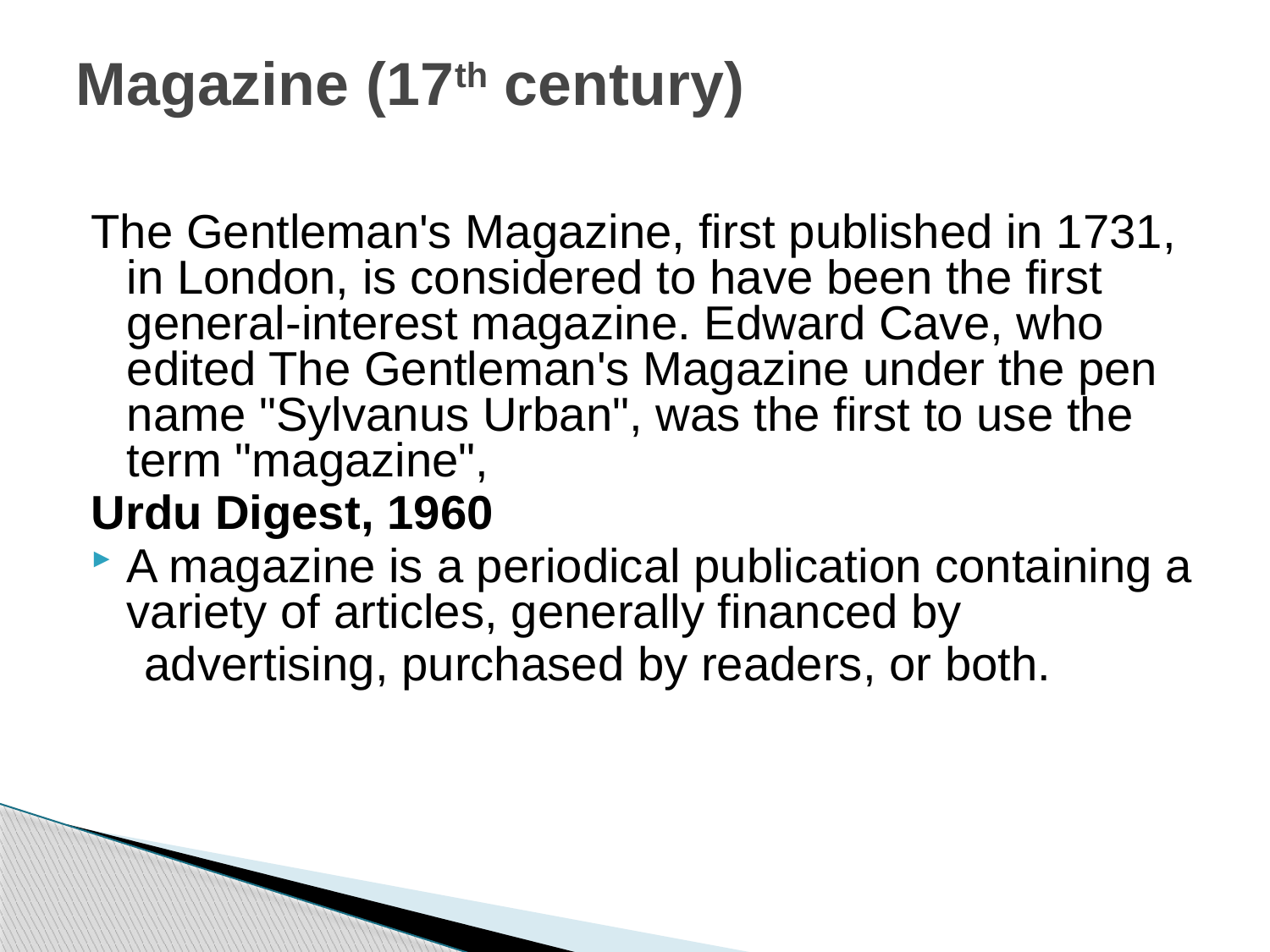

# Magazine (17th century)
The Gentleman's Magazine, first published in 1731, in London, is considered to have been the first general-interest magazine. Edward Cave, who edited The Gentleman's Magazine under the pen name "Sylvanus Urban", was the first to use the term "magazine",
Urdu Digest, 1960
A magazine is a periodical publication containing a variety of articles, generally financed by
    advertising, purchased by readers, or both.